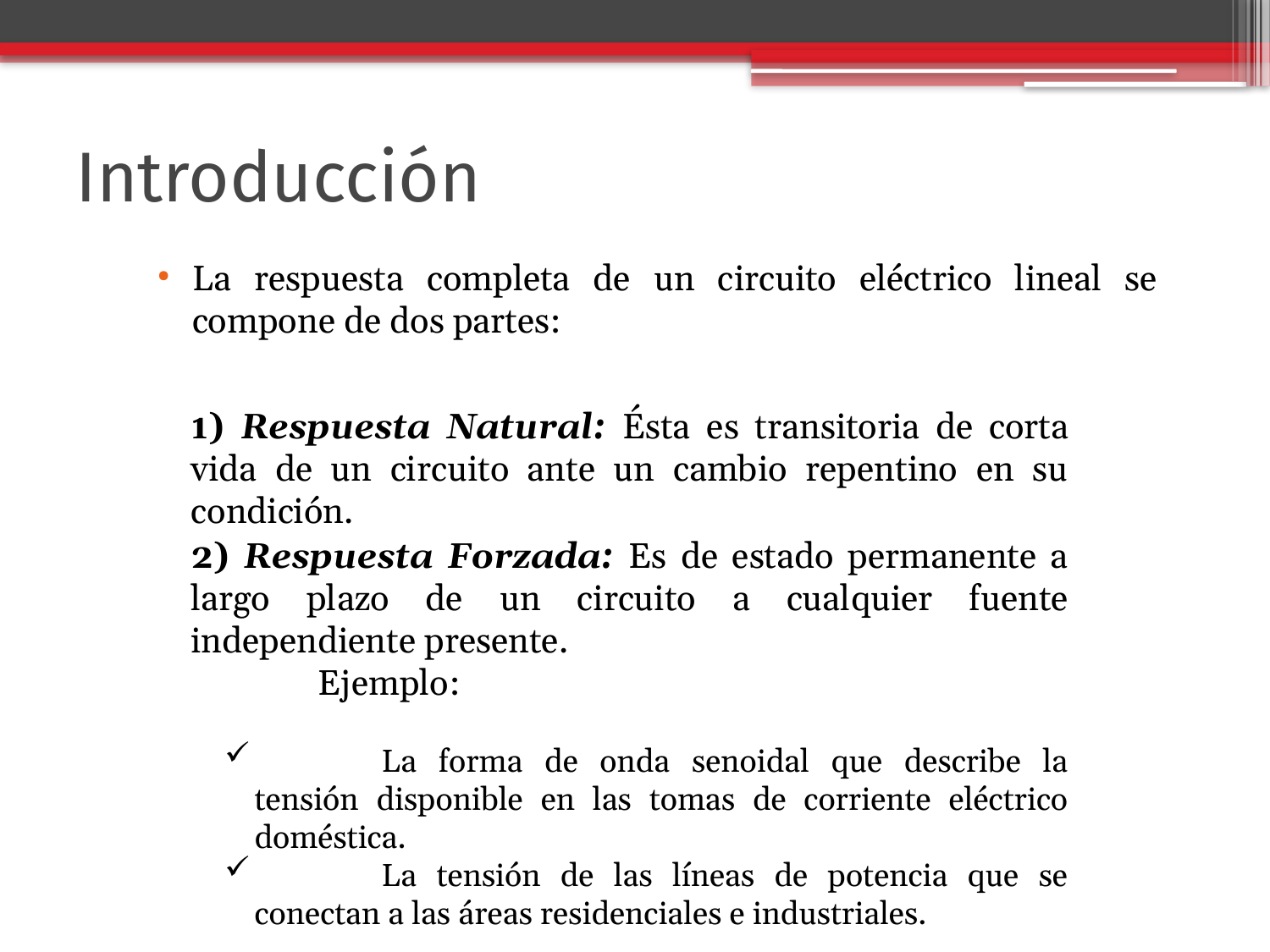

# Introducción
La respuesta completa de un circuito eléctrico lineal se compone de dos partes:

1) Respuesta Natural: Ésta es transitoria de corta vida de un circuito ante un cambio repentino en su condición.
2) Respuesta Forzada: Es de estado permanente a largo plazo de un circuito a cualquier fuente independiente presente.
	Ejemplo:

	La forma de onda senoidal que describe la tensión disponible en las tomas de corriente eléctrico doméstica.
	La tensión de las líneas de potencia que se conectan a las áreas residenciales e industriales.